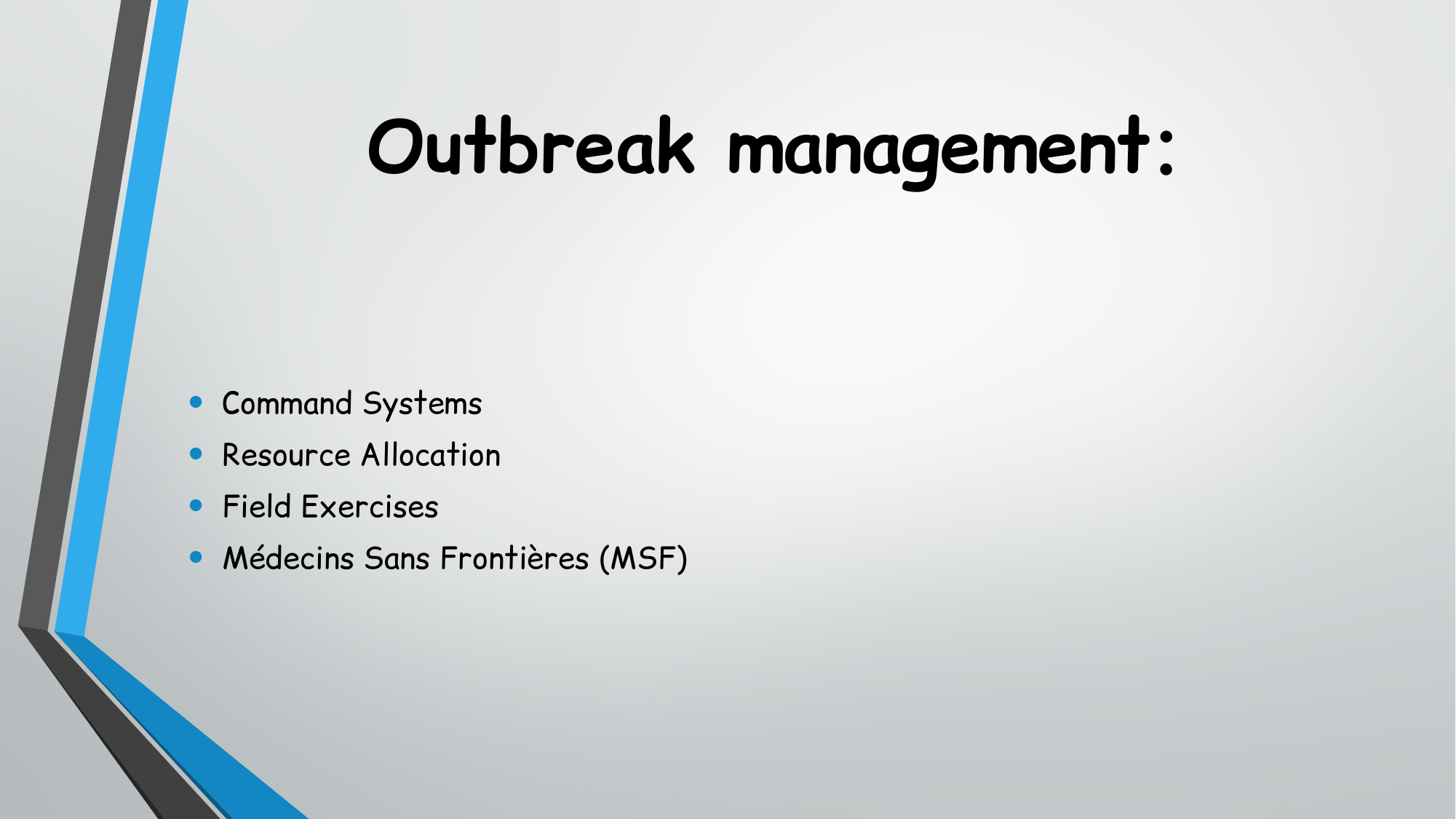

# Outbreak management:
Command Systems
Resource Allocation
Field Exercises
Médecins Sans Frontières (MSF)